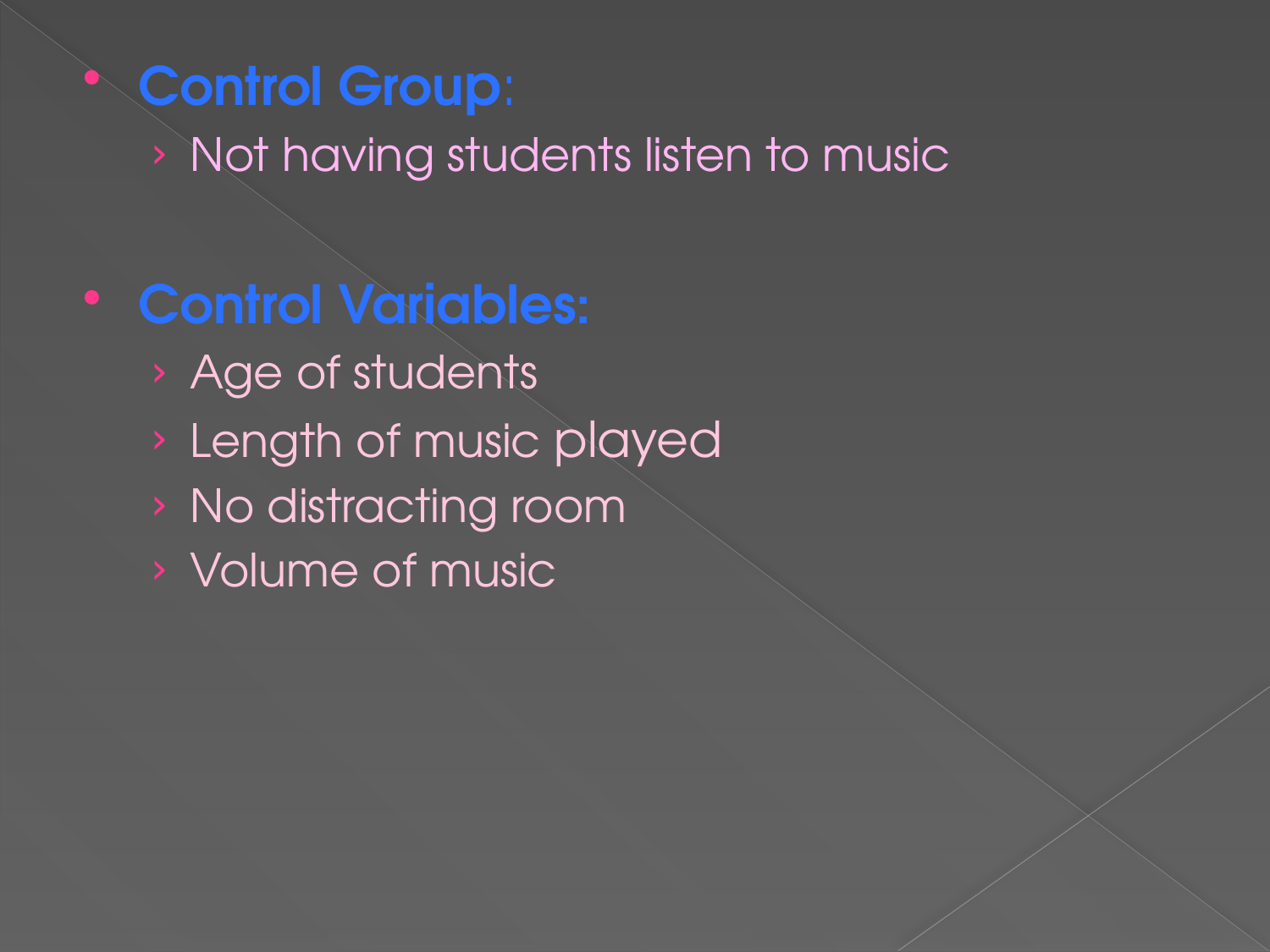

Control Group:
Not having students listen to music

Control Variables:
Age of students
Length of music played
No distracting room
Volume of music